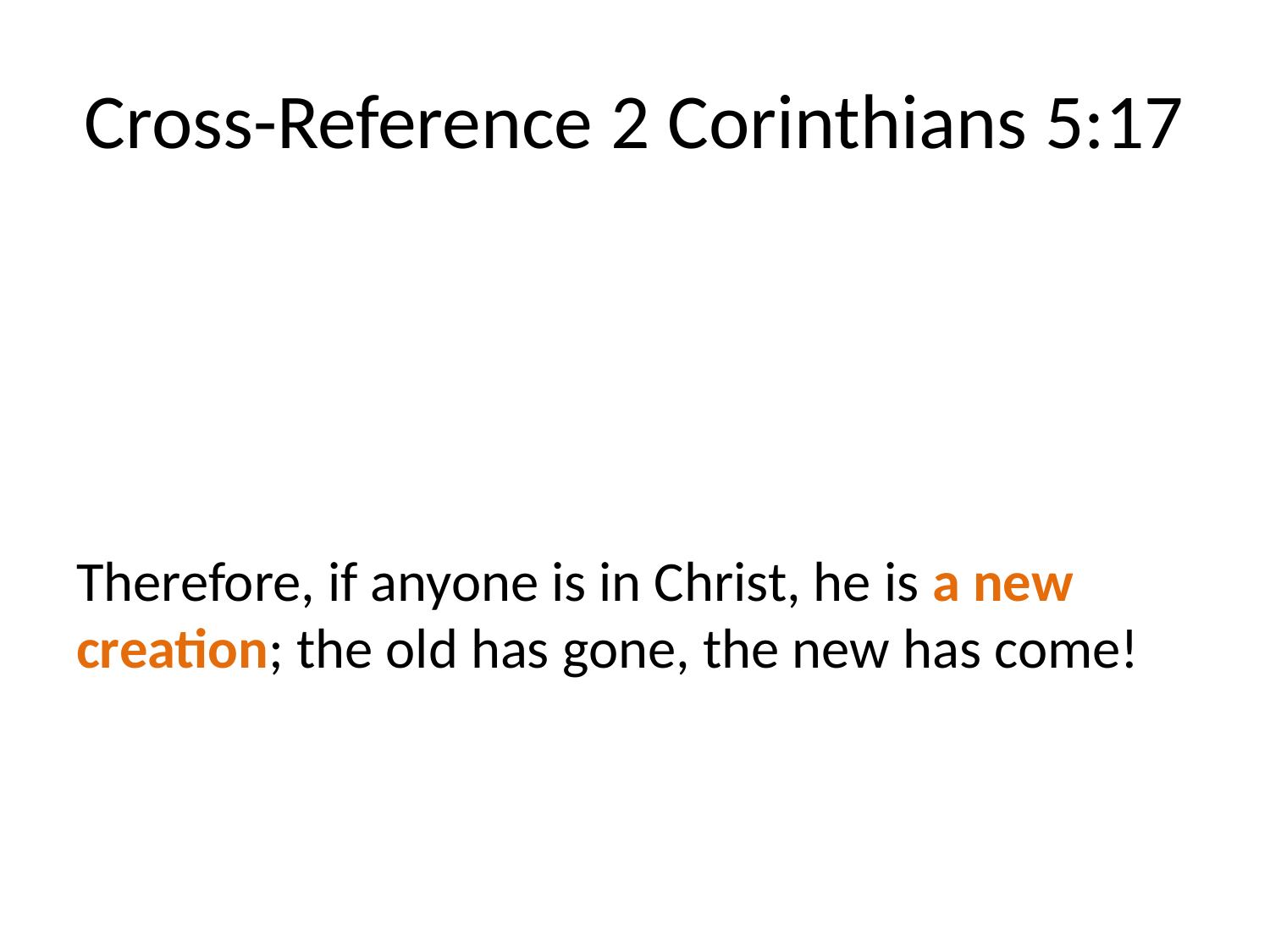

# Cross-Reference 2 Corinthians 5:17

Therefore, if anyone is in Christ, he is a new creation; the old has gone, the new has come!